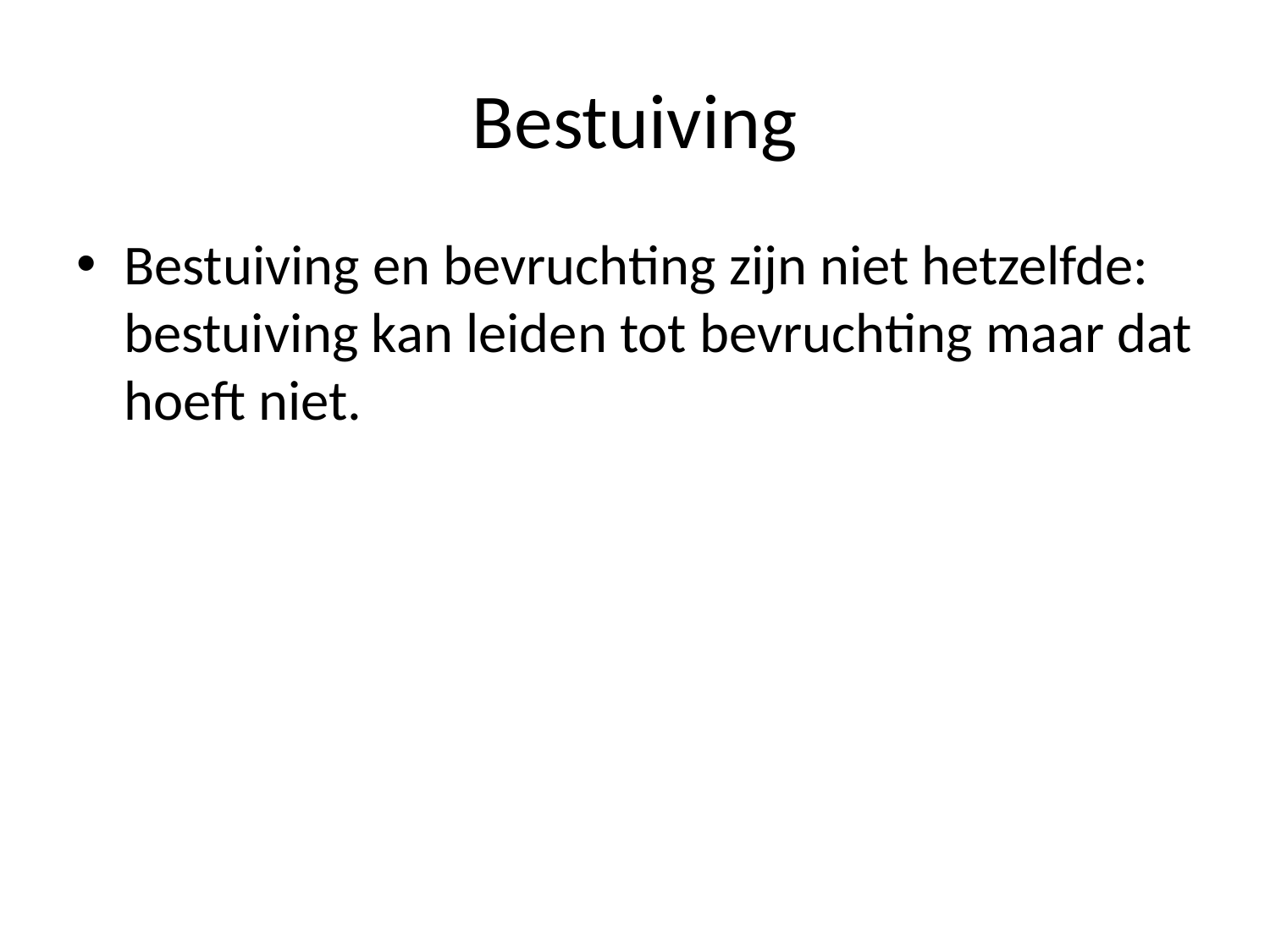

# Bestuiving
Bestuiving en bevruchting zijn niet hetzelfde: bestuiving kan leiden tot bevruchting maar dat hoeft niet.